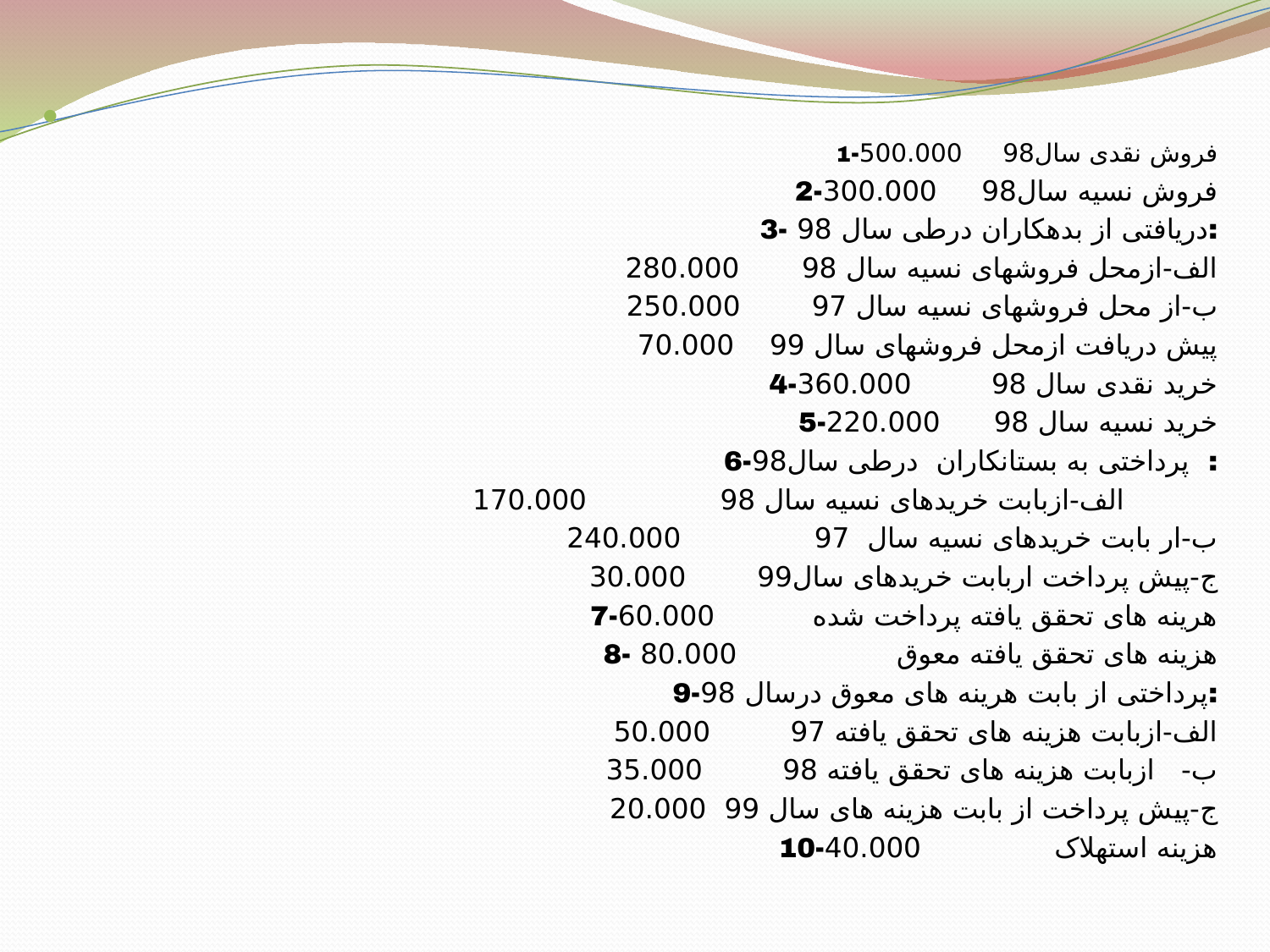

1-فروش نقدی سال98     500.000
2-فروش نسیه سال98     300.000
3- دریافتی از بدهکاران درطی سال 98:
الف-ازمحل فروشهای نسیه سال 98       280.000
ب-از محل فروشهای نسیه سال 97        250.000
پیش دریافت ازمحل فروشهای سال 99    70.000
4-خرید نقدی سال 98         360.000
5-خرید نسیه سال 98      220.000
6-پرداختی به بستانکاران  درطی سال98  :
الف-ازبابت خریدهای نسیه سال 98               170.000
ب-ار بابت خریدهای نسیه سال  97               240.000
ج-پیش پرداخت اربابت خریدهای سال99        30.000
7-هرینه های تحقق یافته پرداخت شده           60.000
8- هزینه های تحقق یافته معوق                  80.000
9-پرداختی از بابت هرینه های معوق درسال 98:
الف-ازبابت هزینه های تحقق یافته 97         50.000
ب-   ازبابت هزینه های تحقق یافته 98         35.000
ج-پیش پرداخت از بابت هزینه های سال 99  20.000
10-هزینه استهلاک               40.000